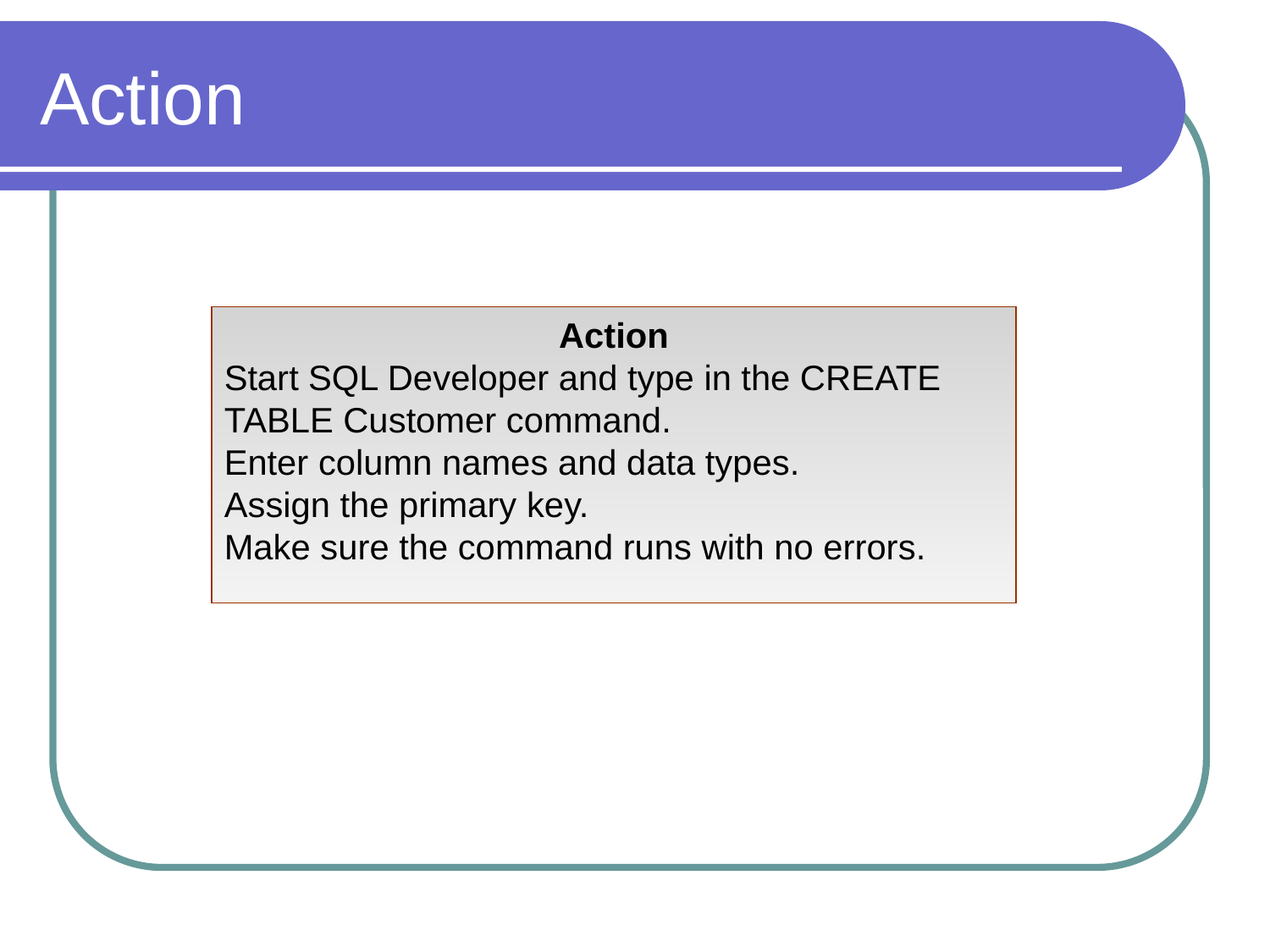

# Action
Action
Start SQL Developer and type in the CREATE TABLE Customer command.
Enter column names and data types.
Assign the primary key.
Make sure the command runs with no errors.